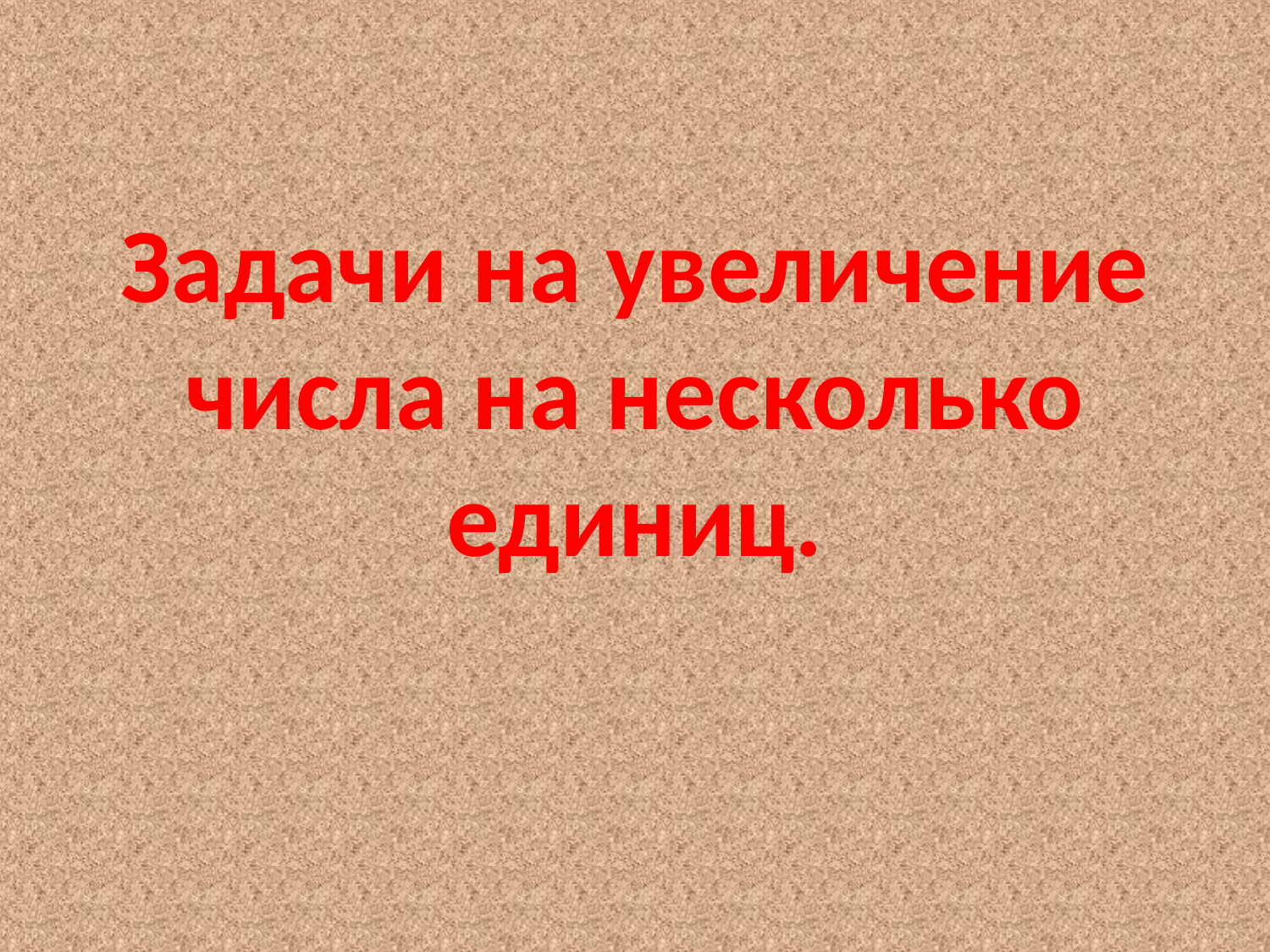

# Задачи на увеличение числа на несколько единиц.